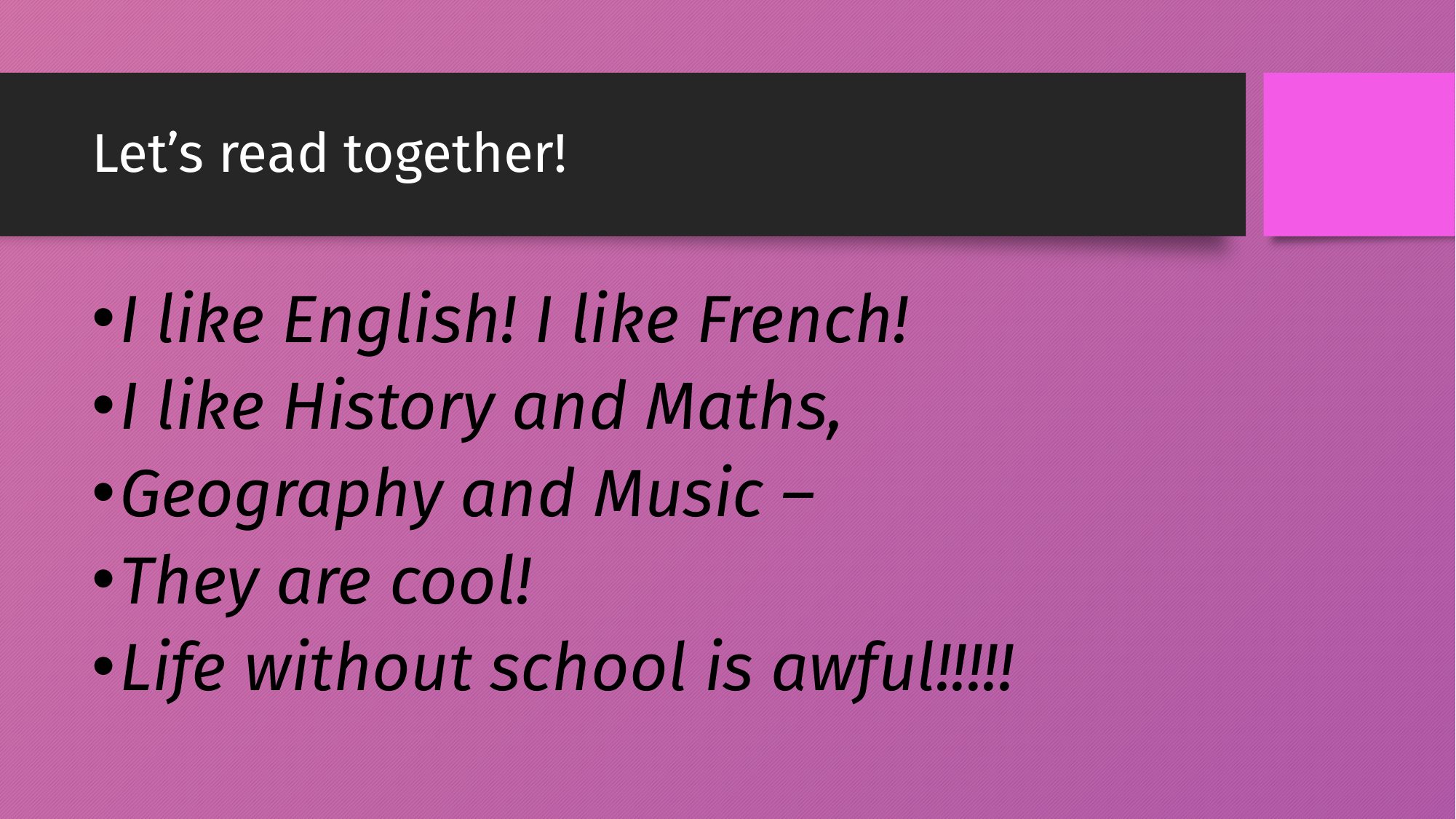

# Let’s read together!
I like English! I like French!
I like History and Maths,
Geography and Music –
They are cool!
Life without school is awful!!!!!